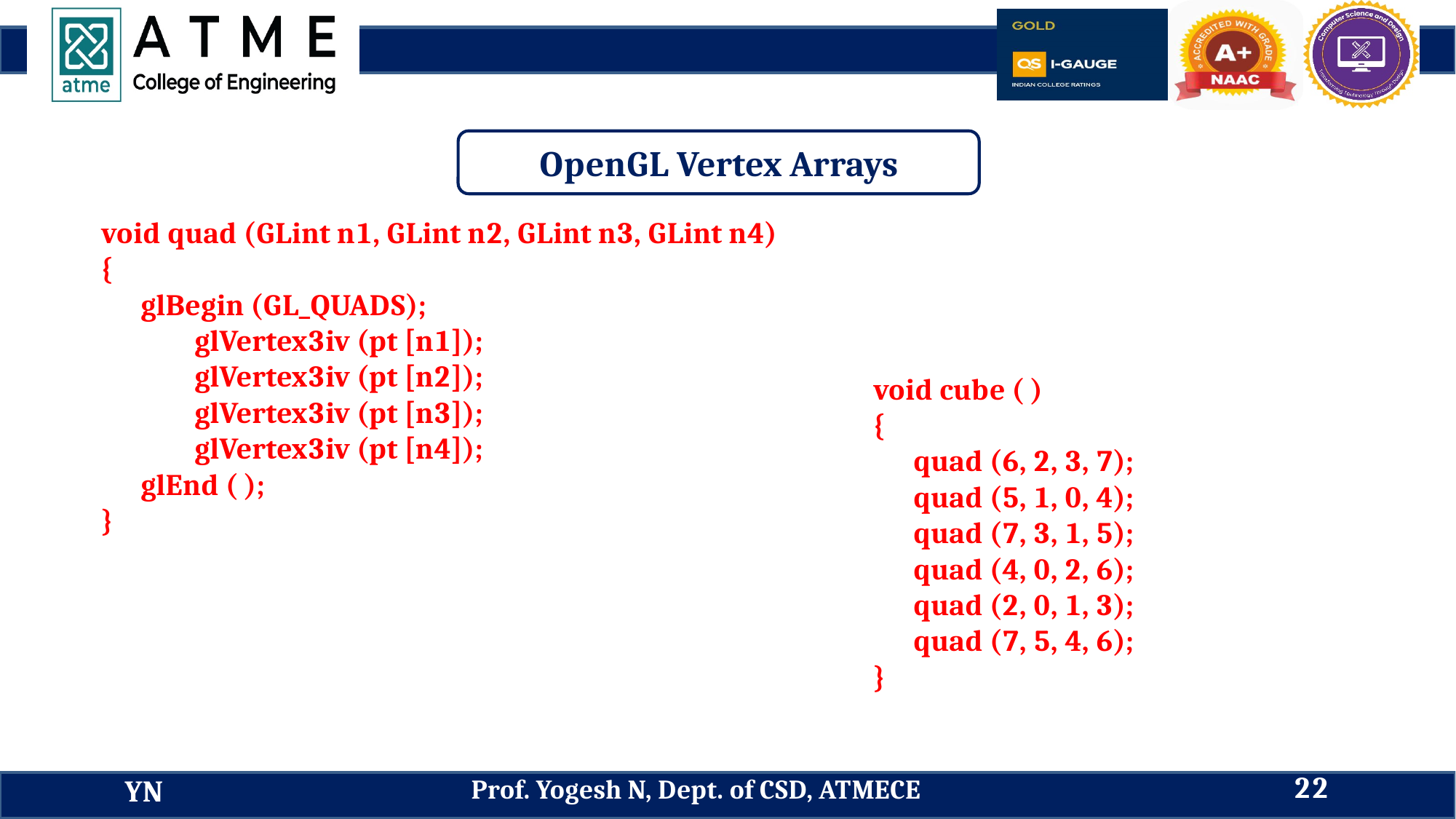

OpenGL Vertex Arrays
void quad (GLint n1, GLint n2, GLint n3, GLint n4)
{
glBegin (GL_QUADS);
glVertex3iv (pt [n1]);
glVertex3iv (pt [n2]);
glVertex3iv (pt [n3]);
glVertex3iv (pt [n4]);
glEnd ( );
}
void cube ( )
{
quad (6, 2, 3, 7);
quad (5, 1, 0, 4);
quad (7, 3, 1, 5);
quad (4, 0, 2, 6);
quad (2, 0, 1, 3);
quad (7, 5, 4, 6);
}
22
Prof. Yogesh N, Dept. of CSD, ATMECE
YN